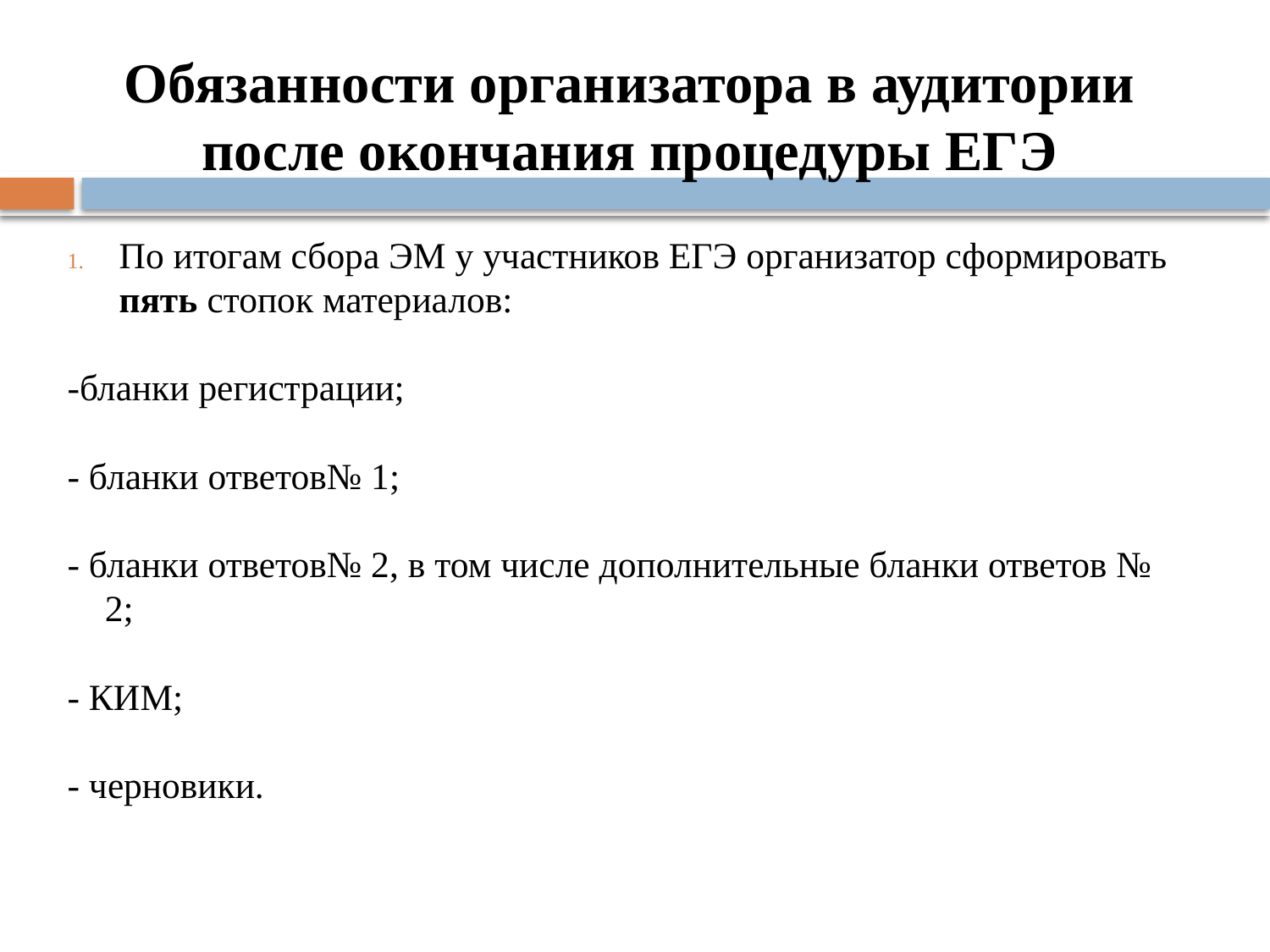

# Обязанности организатора в аудитории после окончания процедуры ЕГЭ
По итогам сбора ЭМ у участников ЕГЭ организатор сформировать пять стопок материалов:

-бланки регистрации;

- бланки ответов№ 1;

- бланки ответов№ 2, в том числе дополнительные бланки ответов № 2;

- КИМ;

- черновики.